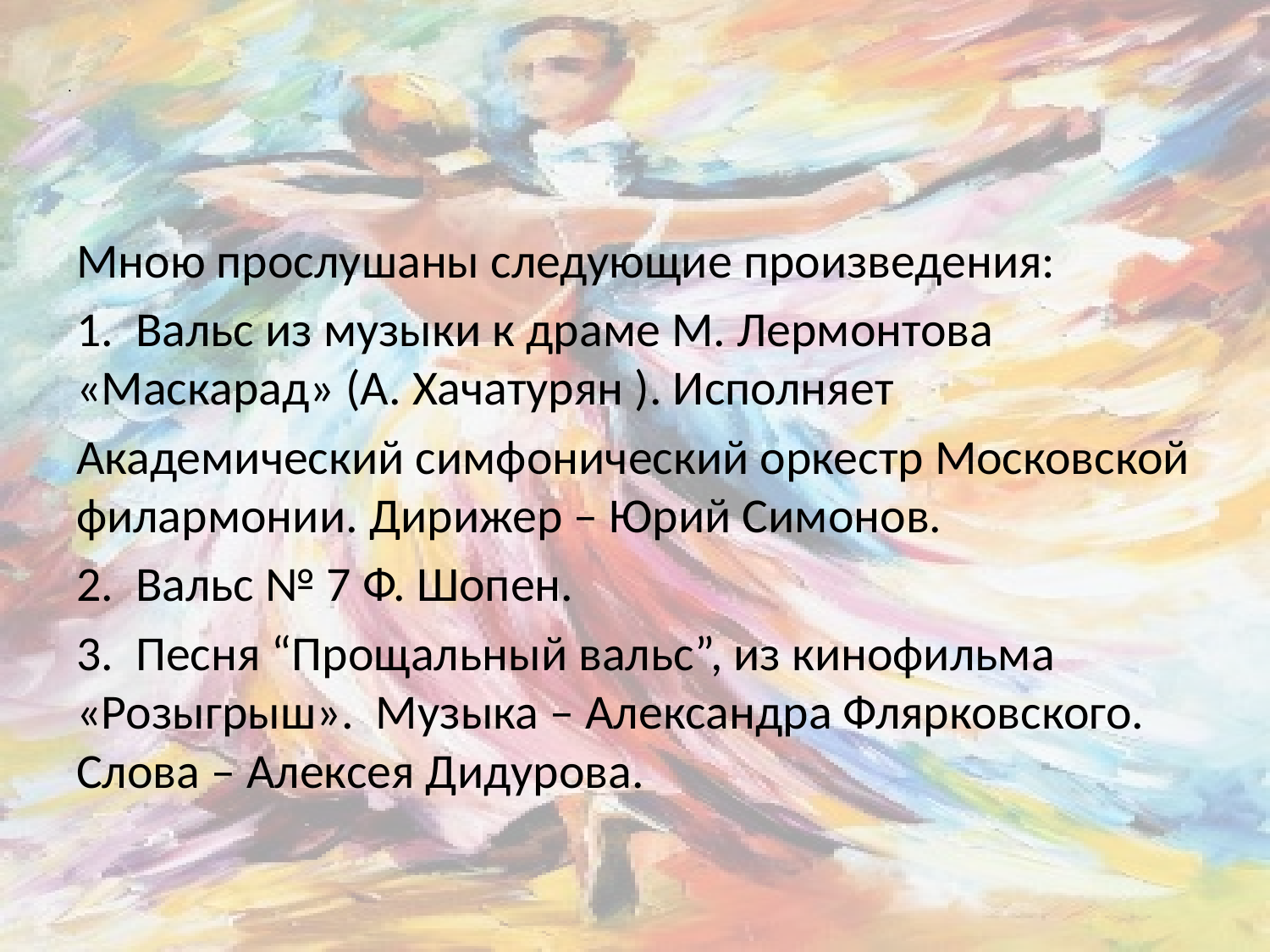

# .
Мною прослушаны следующие произведения:
1.  Вальс из музыки к драме М. Лермонтова «Маскарад» (А. Хачатурян ). Исполняет
Академический симфонический оркестр Московской филармонии. Дирижер – Юрий Симонов.
2.  Вальс № 7 Ф. Шопен.
3.  Песня “Прощальный вальс”, из кинофильма  «Розыгрыш».  Музыка – Александра Флярковского. Слова – Алексея Дидурова.